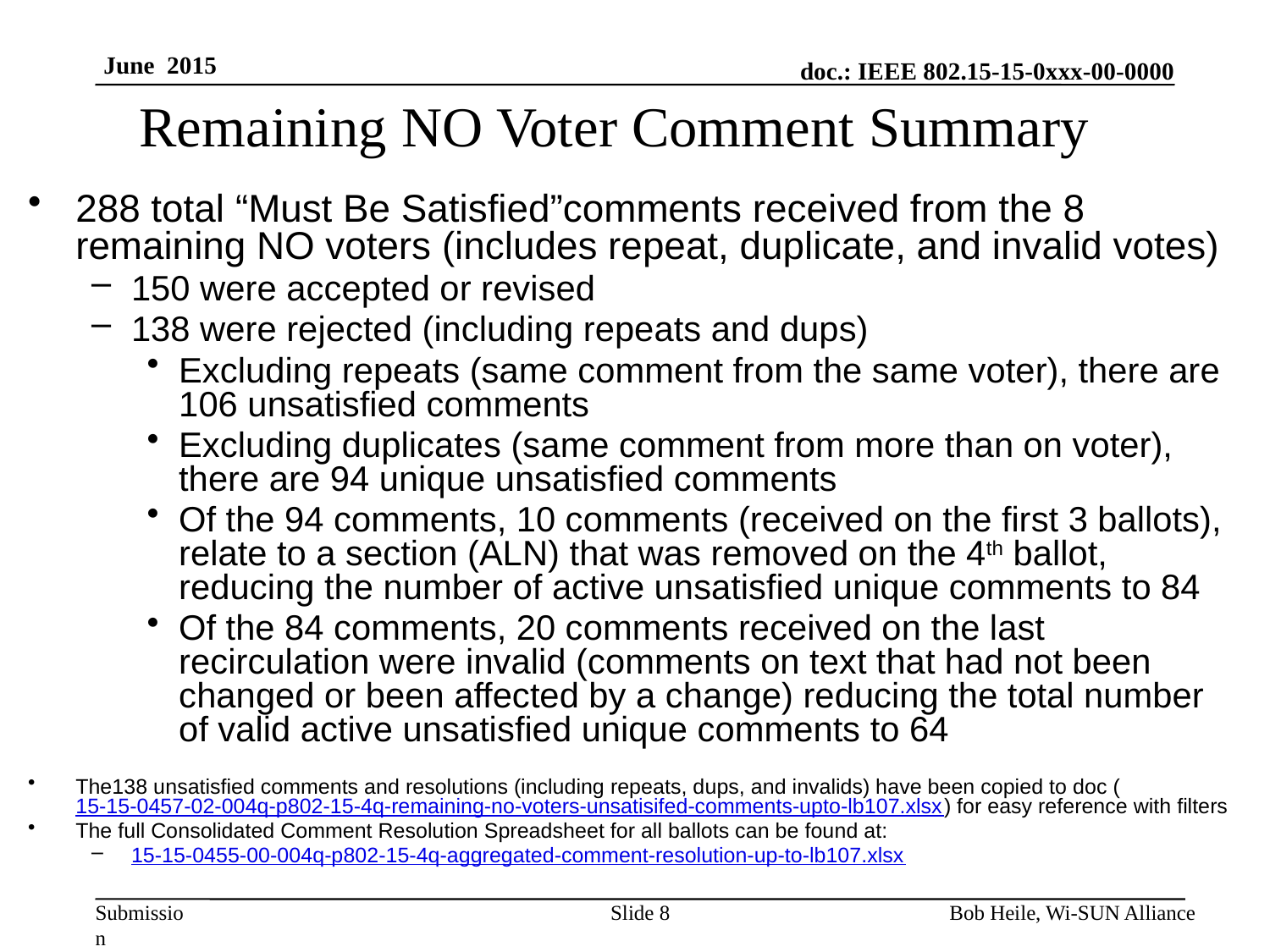

Remaining NO Voter Comment Summary
288 total “Must Be Satisfied”comments received from the 8 remaining NO voters (includes repeat, duplicate, and invalid votes)
150 were accepted or revised
138 were rejected (including repeats and dups)
Excluding repeats (same comment from the same voter), there are 106 unsatisfied comments
Excluding duplicates (same comment from more than on voter), there are 94 unique unsatisfied comments
Of the 94 comments, 10 comments (received on the first 3 ballots), relate to a section (ALN) that was removed on the 4th ballot, reducing the number of active unsatisfied unique comments to 84
Of the 84 comments, 20 comments received on the last recirculation were invalid (comments on text that had not been changed or been affected by a change) reducing the total number of valid active unsatisfied unique comments to 64

The138 unsatisfied comments and resolutions (including repeats, dups, and invalids) have been copied to doc (15-15-0457-02-004q-p802-15-4q-remaining-no-voters-unsatisifed-comments-upto-lb107.xlsx) for easy reference with filters
The full Consolidated Comment Resolution Spreadsheet for all ballots can be found at:
15-15-0455-00-004q-p802-15-4q-aggregated-comment-resolution-up-to-lb107.xlsx
Slide 8
Bob Heile, Wi-SUN Alliance